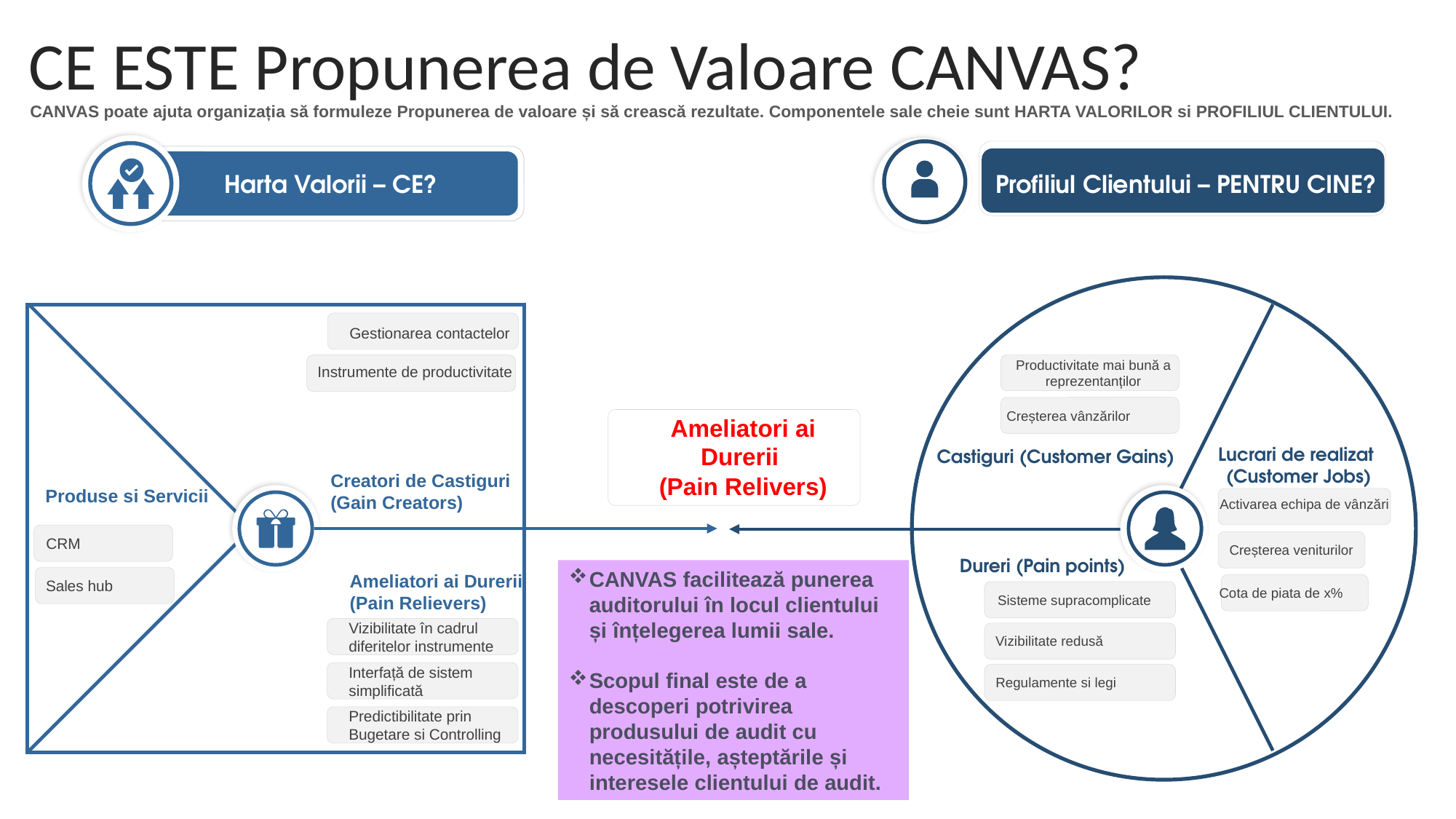

# CE ESTE Propunerea de Valoare CANVAS?
CANVAS poate ajuta organizația să formuleze Propunerea de valoare și să crească rezultate. Componentele sale cheie sunt HARTA VALORILOR si PROFILIUL CLIENTULUI.

Harta Valorii – CE?

Profiliul Clientului – PENTRU CINE?

Productivitate mai bună a reprezentanților

Creșterea vânzărilor
Castiguri (Customer Gains)
Lucrari de realizat
(Customer Jobs)

Activarea echipa de vânzări

Creșterea veniturilor

Cota de piata de x%
Dureri (Pain points)

Sisteme supracomplicate

Vizibilitate redusă

Regulamente si legi

Gestionarea contactelor

Instrumente de productivitate
Creatori de Castiguri
(Gain Creators)
Produse si Servicii

CRM

Sales hub
Ameliatori ai Durerii
(Pain Relievers)
Vizibilitate în cadrul diferitelor instrumente

Interfață de sistem simplificată

Predictibilitate prin Bugetare si Controlling

Ameliatori ai Durerii
(Pain Relivers)

CANVAS facilitează punerea auditorului în locul clientului și înțelegerea lumii sale.

Scopul final este de a descoperi potrivirea produsului de audit cu  necesitățile, așteptările și interesele clientului de audit.